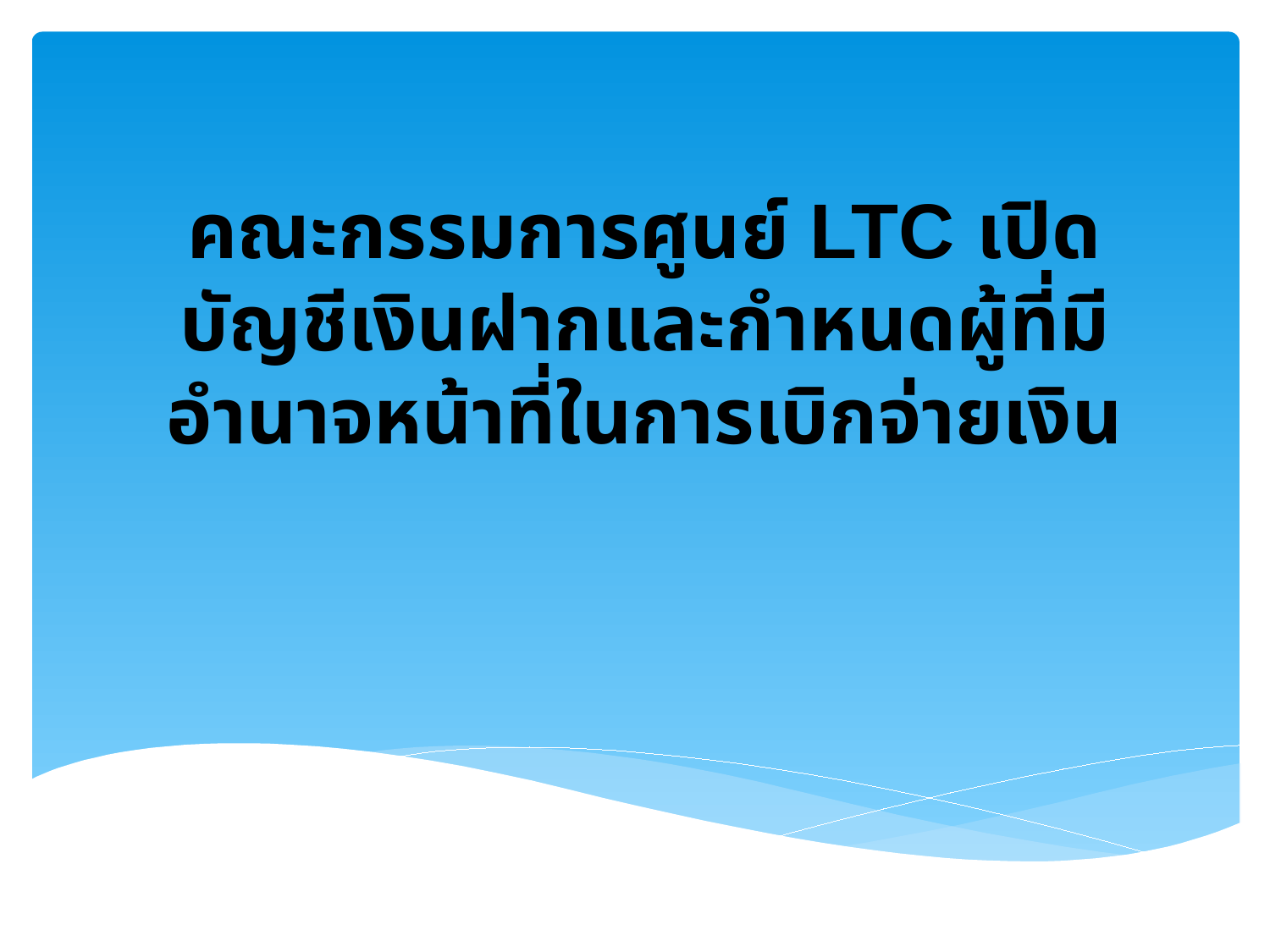

# คณะกรรมการศูนย์ LTC เปิดบัญชีเงินฝากและกำหนดผู้ที่มีอำนาจหน้าที่ในการเบิกจ่ายเงิน